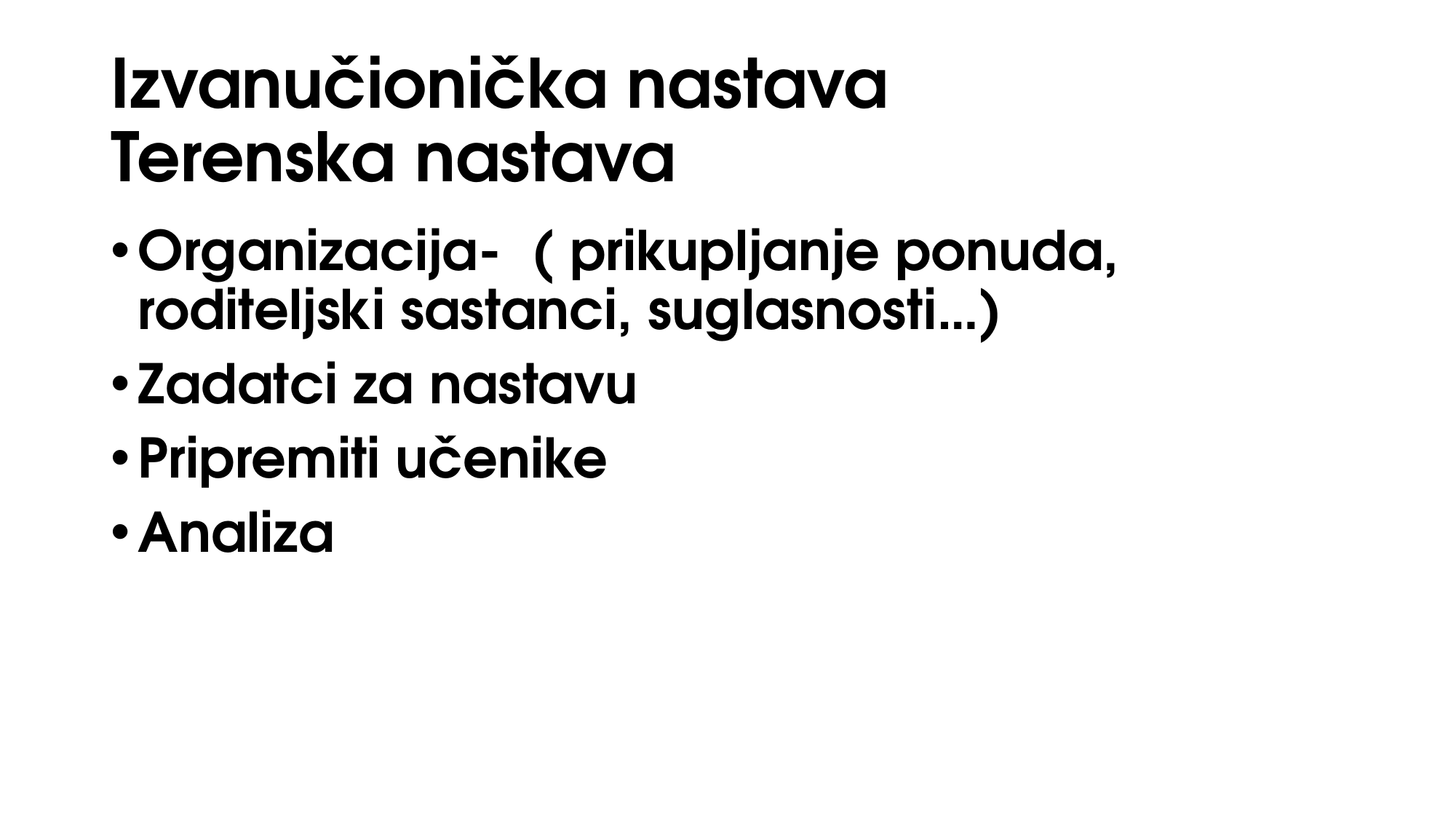

# Izvanučionička nastava Terenska nastava
Organizacija-  ( prikupljanje ponuda, roditeljski sastanci, suglasnosti…)
Zadatci za nastavu
Pripremiti učenike
Analiza